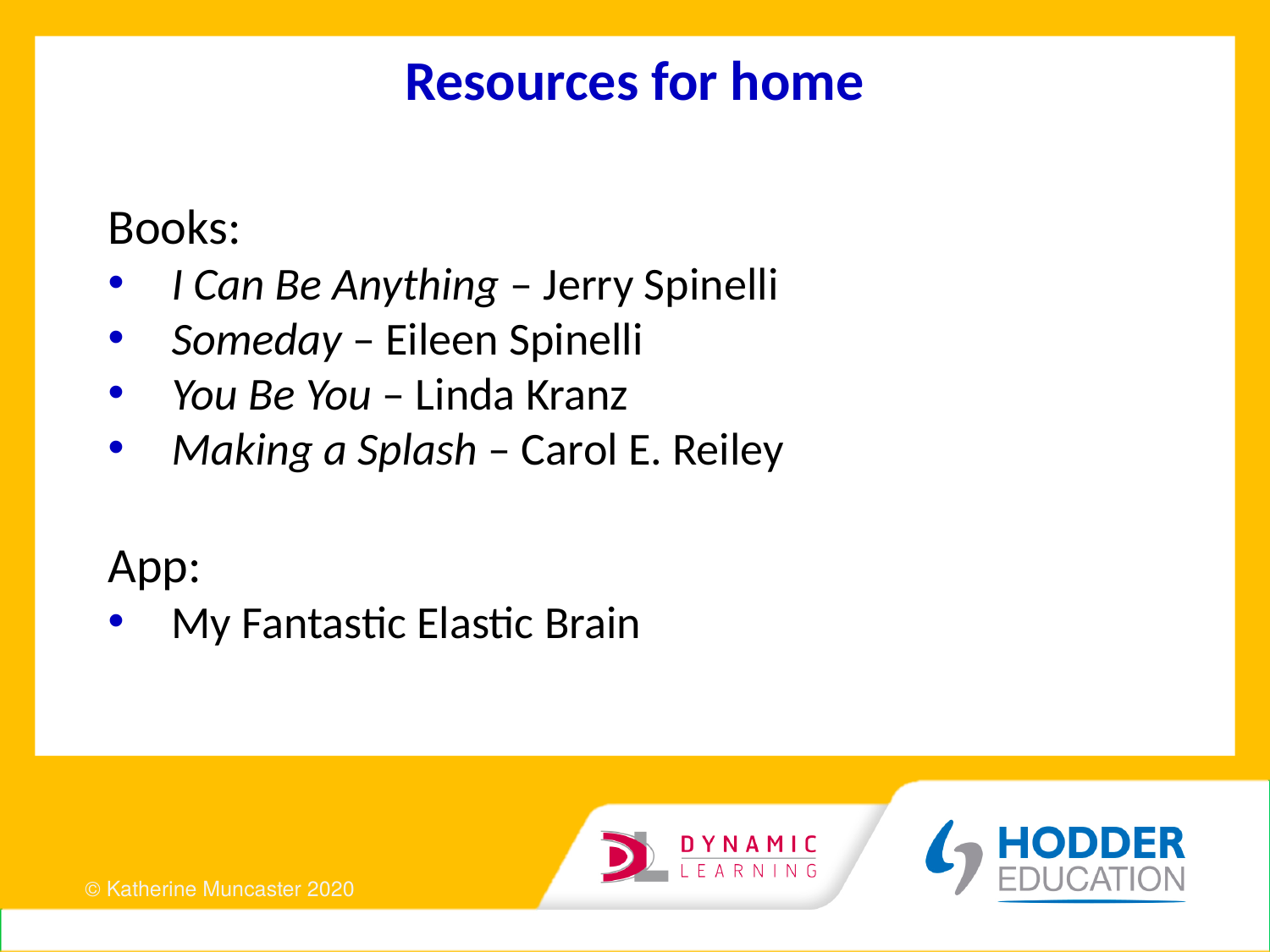

# Resources for home
Books:
I Can Be Anything – Jerry Spinelli
Someday – Eileen Spinelli
You Be You – Linda Kranz
Making a Splash – Carol E. Reiley

App:
My Fantastic Elastic Brain